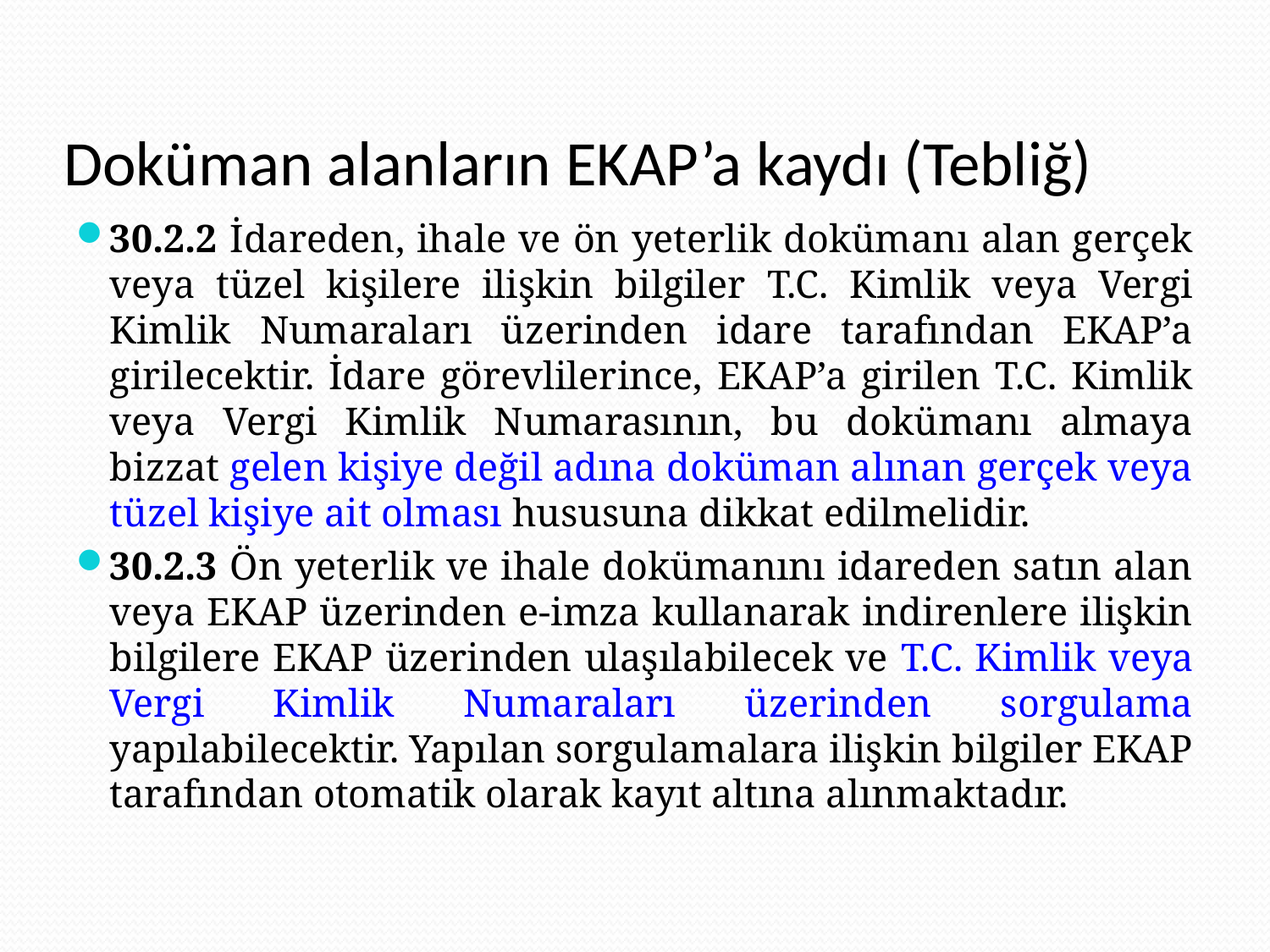

# Doküman alanların EKAP’a kaydı (Tebliğ)
30.2.2 İdareden, ihale ve ön yeterlik dokümanı alan gerçek veya tüzel kişilere ilişkin bilgiler T.C. Kimlik veya Vergi Kimlik Numaraları üzerinden idare tarafından EKAP’a girilecektir. İdare görevlilerince, EKAP’a girilen T.C. Kimlik veya Vergi Kimlik Numarasının, bu dokümanı almaya bizzat gelen kişiye değil adına doküman alınan gerçek veya tüzel kişiye ait olması hususuna dikkat edilmelidir.
30.2.3 Ön yeterlik ve ihale dokümanını idareden satın alan veya EKAP üzerinden e-imza kullanarak indirenlere ilişkin bilgilere EKAP üzerinden ulaşılabilecek ve T.C. Kimlik veya Vergi Kimlik Numaraları üzerinden sorgulama yapılabilecektir. Yapılan sorgulamalara ilişkin bilgiler EKAP tarafından otomatik olarak kayıt altına alınmaktadır.